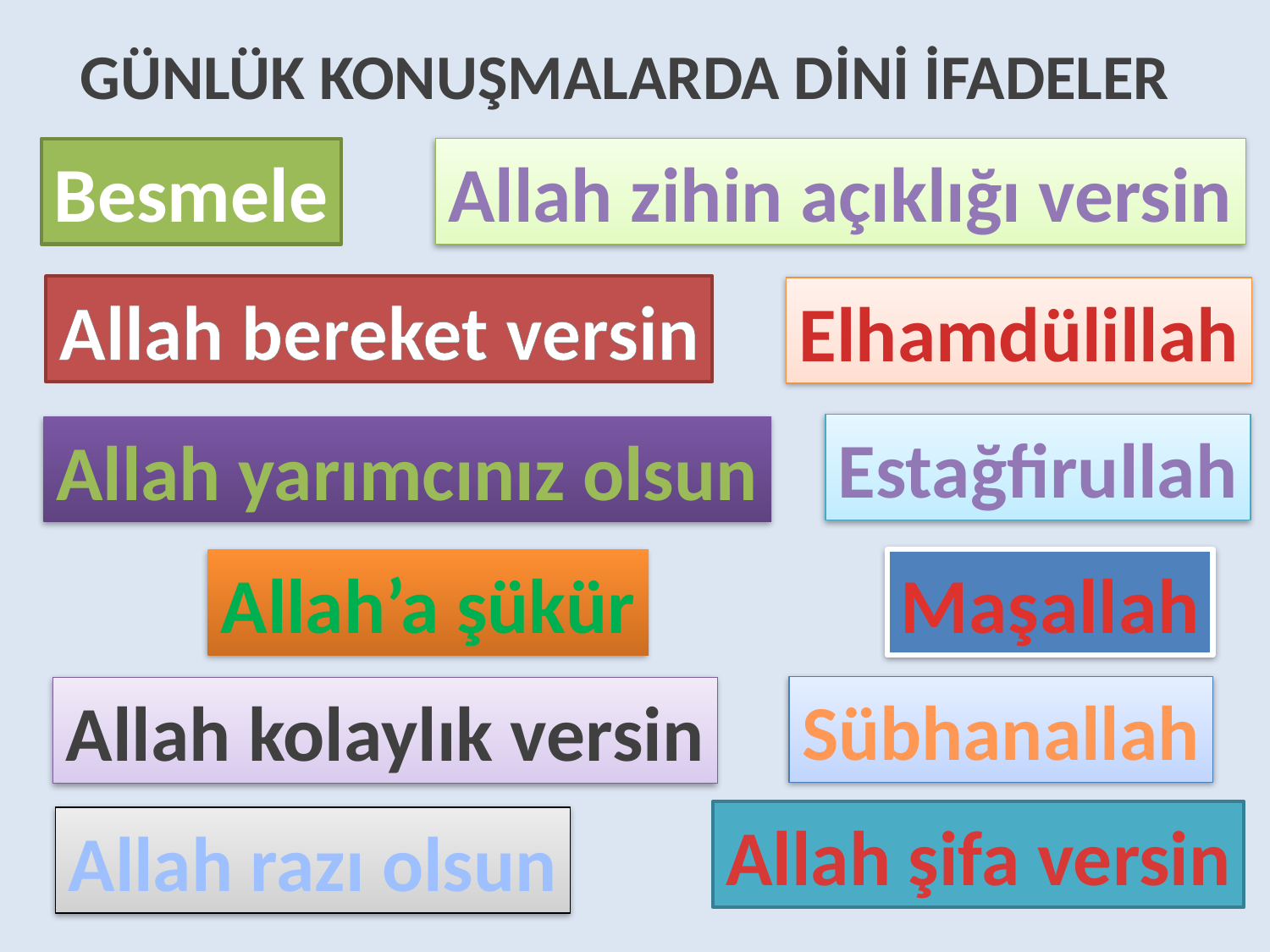

# GÜNLÜK KONUŞMALARDA DİNİ İFADELER
Allah zihin açıklığı versin
Besmele
Allah bereket versin
Elhamdülillah
Estağfirullah
Allah yarımcınız olsun
Allah’a şükür
Maşallah
Sübhanallah
Allah kolaylık versin
Allah şifa versin
Allah razı olsun